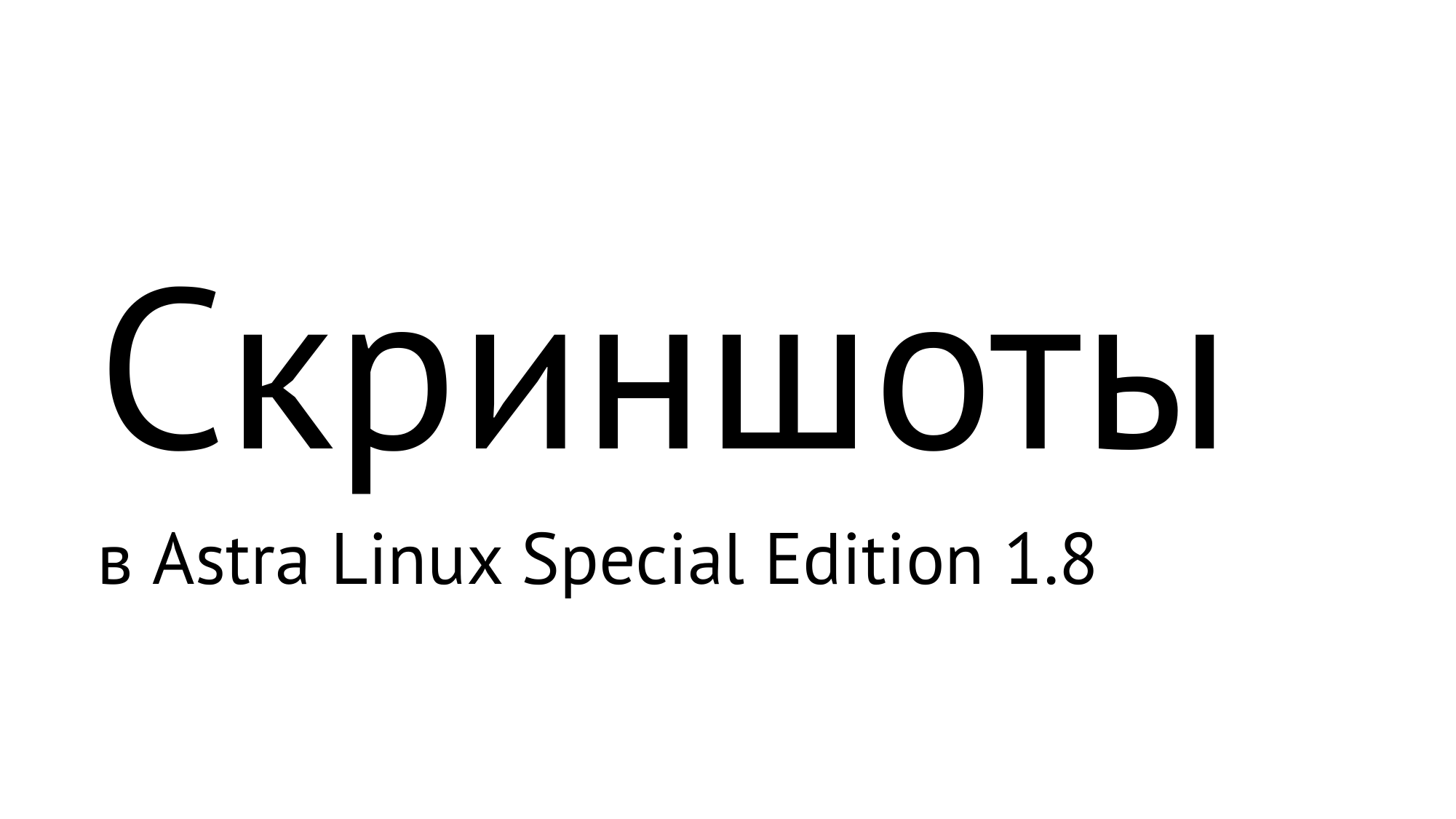

# Скриншоты
в Astra Linux Special Edition 1.8